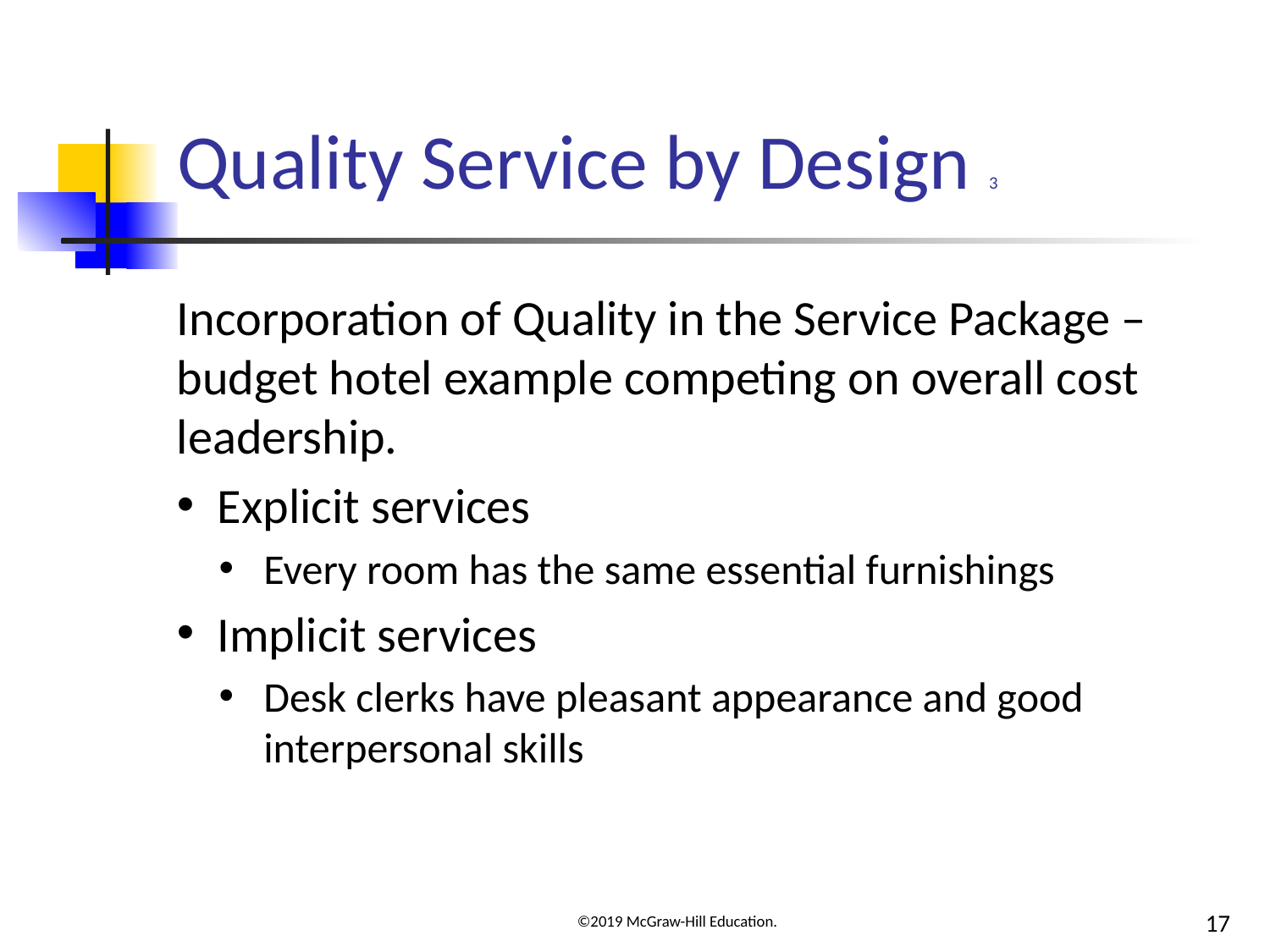

# Quality Service by Design 3
Incorporation of Quality in the Service Package – budget hotel example competing on overall cost leadership.
Explicit services
Every room has the same essential furnishings
Implicit services
Desk clerks have pleasant appearance and good interpersonal skills